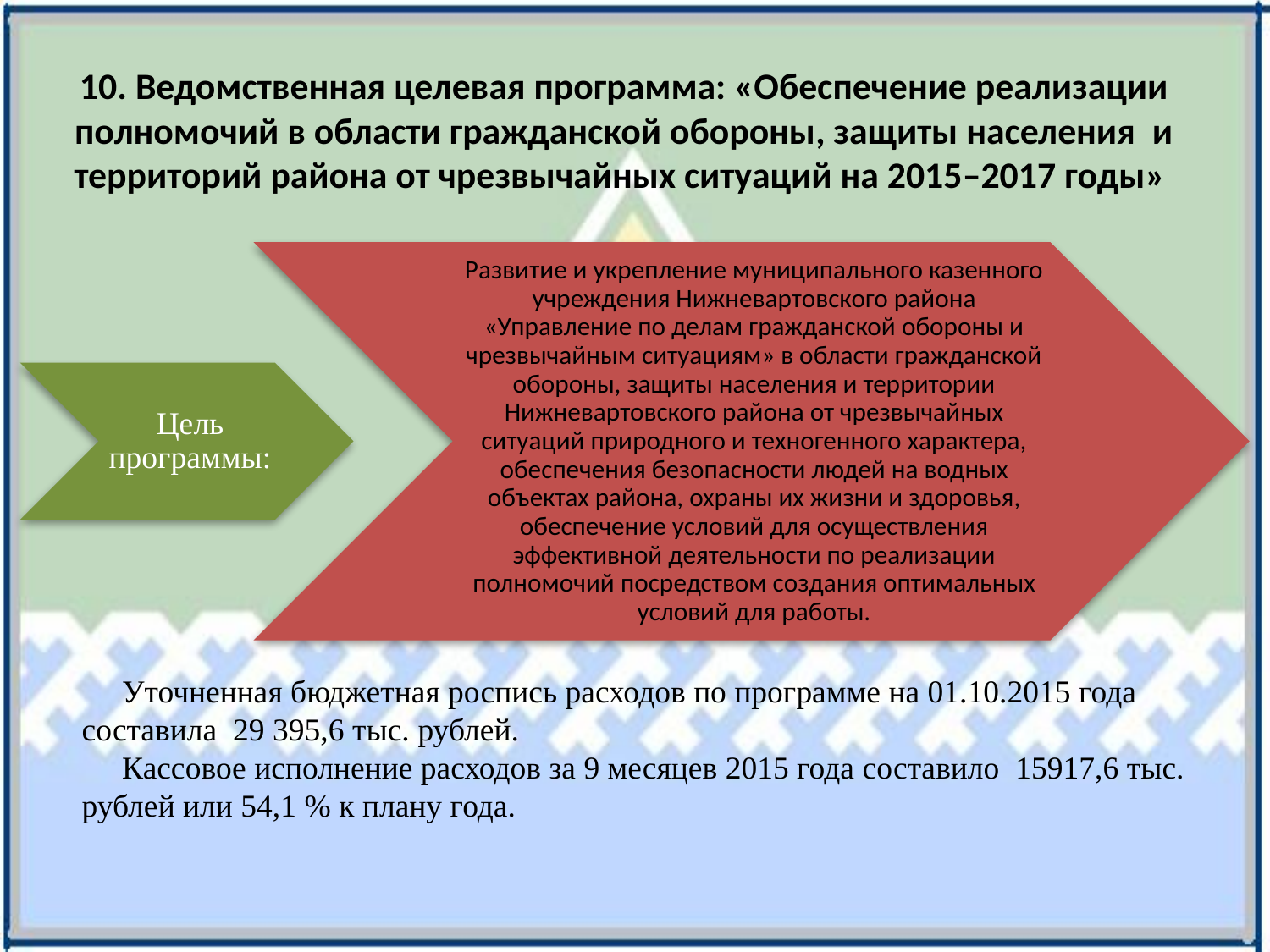

10. Ведомственная целевая программа: «Обеспечение реализации полномочий в области гражданской обороны, защиты населения  и территорий района от чрезвычайных ситуаций на 2015–2017 годы»
Цель программы:
Развитие и укрепление муниципального казенного учреждения Нижневартовского района «Управление по делам гражданской обороны и чрезвычайным ситуациям» в области гражданской обороны, защиты населения и территории Нижневартовского района от чрезвычайных ситуаций природного и техногенного характера, обеспечения безопасности людей на водных объектах района, охраны их жизни и здоровья, обеспечение условий для осуществления эффективной деятельности по реализации полномочий посредством создания оптимальных условий для работы.
     Уточненная бюджетная роспись расходов по программе на 01.10.2015 года составила  29 395,6 тыс. рублей.
     Кассовое исполнение расходов за 9 месяцев 2015 года составило  15917,6 тыс. рублей или 54,1 % к плану года.